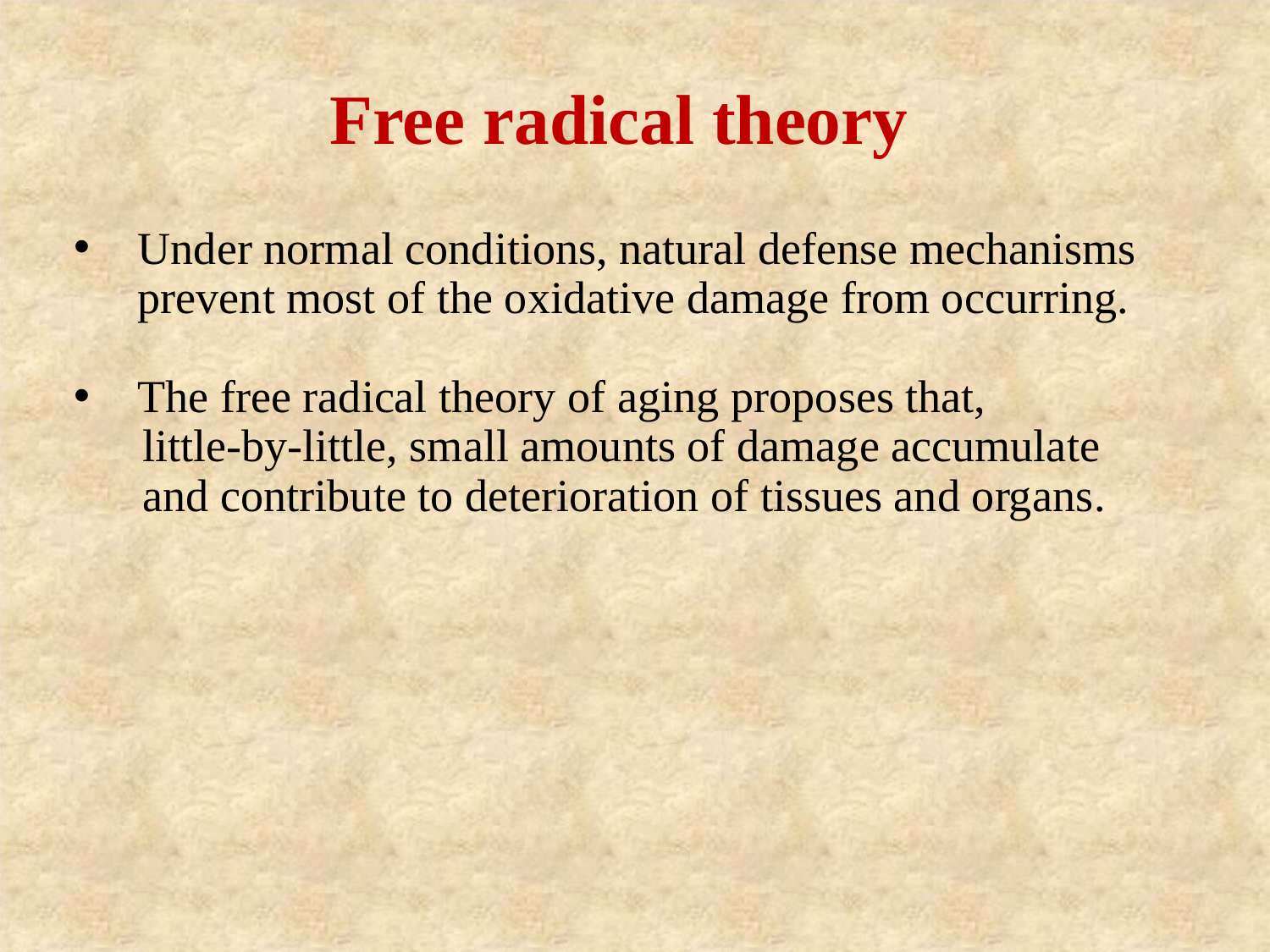

Free radical theory
Under normal conditions, natural defense mechanisms prevent most of the oxidative damage from occurring.

The free radical theory of aging proposes that,
      little-by-little, small amounts of damage accumulate
      and contribute to deterioration of tissues and organs.